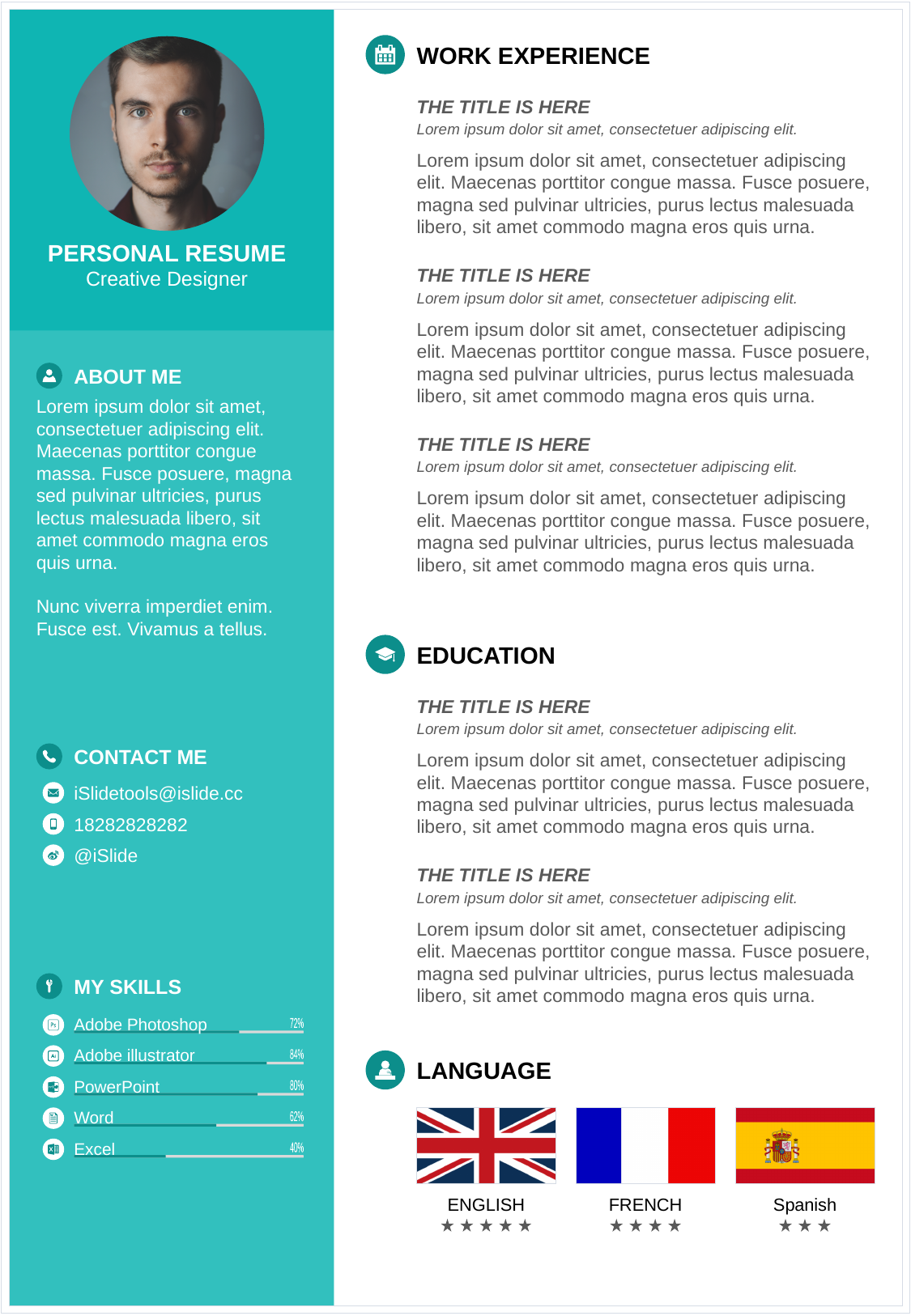

WORK EXPERIENCE

THE TITLE IS HERE
Lorem ipsum dolor sit amet, consectetuer adipiscing elit.
Lorem ipsum dolor sit amet, consectetuer adipiscing elit. Maecenas porttitor congue massa. Fusce posuere, magna sed pulvinar ultricies, purus lectus malesuada libero, sit amet commodo magna eros quis urna.
PERSONAL RESUME
Creative Designer
THE TITLE IS HERE
Lorem ipsum dolor sit amet, consectetuer adipiscing elit.
Lorem ipsum dolor sit amet, consectetuer adipiscing elit. Maecenas porttitor congue massa. Fusce posuere, magna sed pulvinar ultricies, purus lectus malesuada libero, sit amet commodo magna eros quis urna.

ABOUT ME

Lorem ipsum dolor sit amet, consectetuer adipiscing elit. Maecenas porttitor congue massa. Fusce posuere, magna sed pulvinar ultricies, purus lectus malesuada libero, sit amet commodo magna eros quis urna.

Nunc viverra imperdiet enim. Fusce est. Vivamus a tellus.
THE TITLE IS HERE
Lorem ipsum dolor sit amet, consectetuer adipiscing elit.
Lorem ipsum dolor sit amet, consectetuer adipiscing elit. Maecenas porttitor congue massa. Fusce posuere, magna sed pulvinar ultricies, purus lectus malesuada libero, sit amet commodo magna eros quis urna.

EDUCATION
THE TITLE IS HERE
Lorem ipsum dolor sit amet, consectetuer adipiscing elit.
Lorem ipsum dolor sit amet, consectetuer adipiscing elit. Maecenas porttitor congue massa. Fusce posuere, magna sed pulvinar ultricies, purus lectus malesuada libero, sit amet commodo magna eros quis urna.
CONTACT ME

iSlidetools@islide.cc
18282828282

@iSlide

THE TITLE IS HERE
Lorem ipsum dolor sit amet, consectetuer adipiscing elit.
Lorem ipsum dolor sit amet, consectetuer adipiscing elit. Maecenas porttitor congue massa. Fusce posuere, magna sed pulvinar ultricies, purus lectus malesuada libero, sit amet commodo magna eros quis urna.
MY SKILLS

Adobe Photoshop
72%

Adobe illustrator
84%

PowerPoint
80%

Word
62%

Excel
40%

LANGUAGE

ENGLISH
FRENCH
Spanish